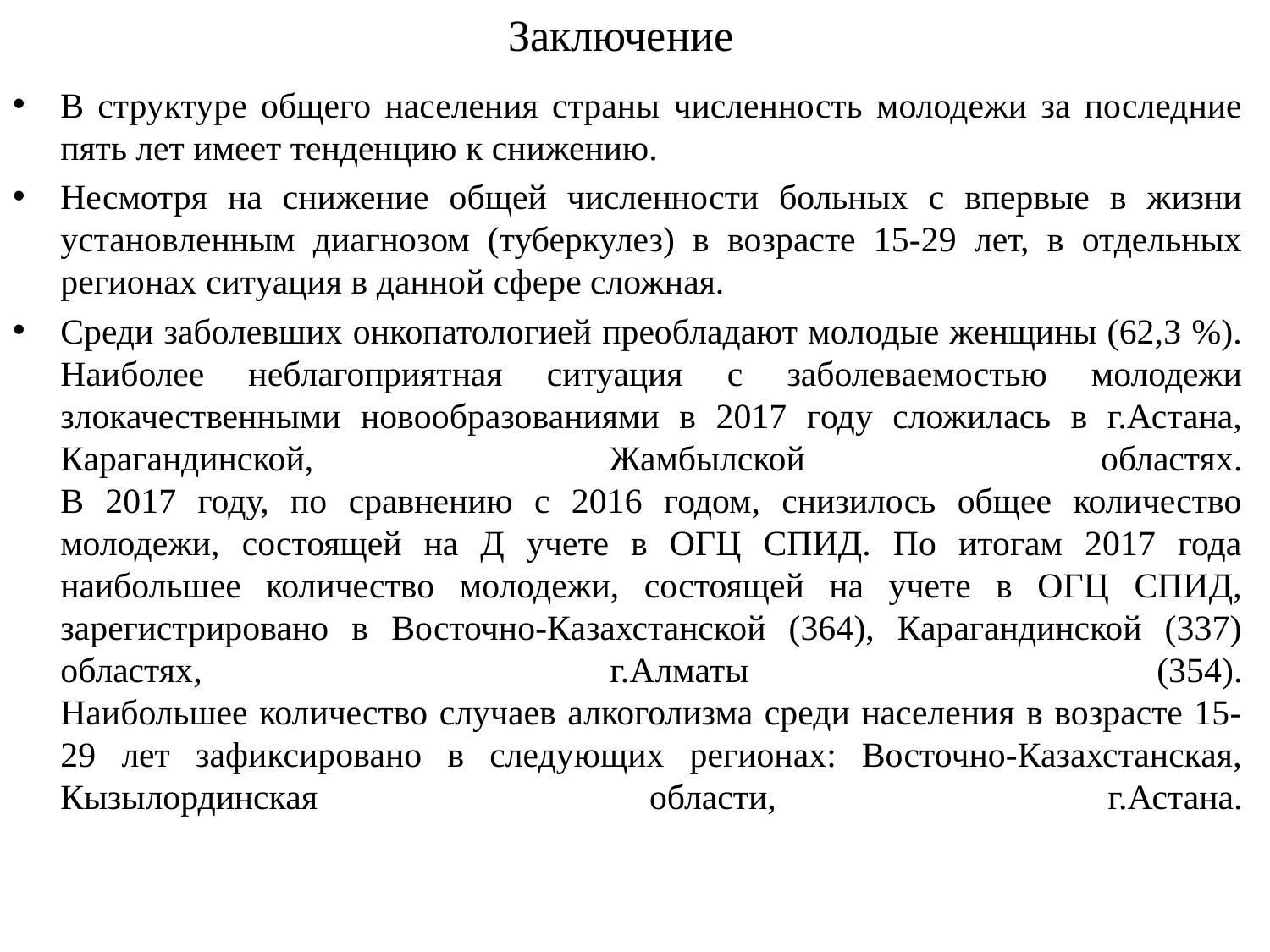

# Заключение
В структуре общего населения страны численность молодежи за последние пять лет имеет тенденцию к снижению.
Несмотря на снижение общей численности больных с впервые в жизни установленным диагнозом (туберкулез) в возрасте 15-29 лет, в отдельных регионах ситуация в данной сфере сложная.
Среди заболевших онкопатологией преобладают молодые женщины (62,3 %). Наиболее неблагоприятная ситуация с заболеваемостью молодежи злокачественными новообразованиями в 2017 году сложилась в г.Астана, Карагандинской, Жамбылской областях.
В 2017 году, по сравнению с 2016 годом, снизилось общее количество молодежи, состоящей на Д учете в ОГЦ СПИД. По итогам 2017 года наибольшее количество молодежи, состоящей на учете в ОГЦ СПИД, зарегистрировано в Восточно-Казахстанской (364), Карагандинской (337) областях, г.Алматы (354).
Наибольшее количество случаев алкоголизма среди населения в возрасте 15-29 лет зафиксировано в следующих регионах: Восточно-Казахстанская, Кызылординская области, г.Астана.